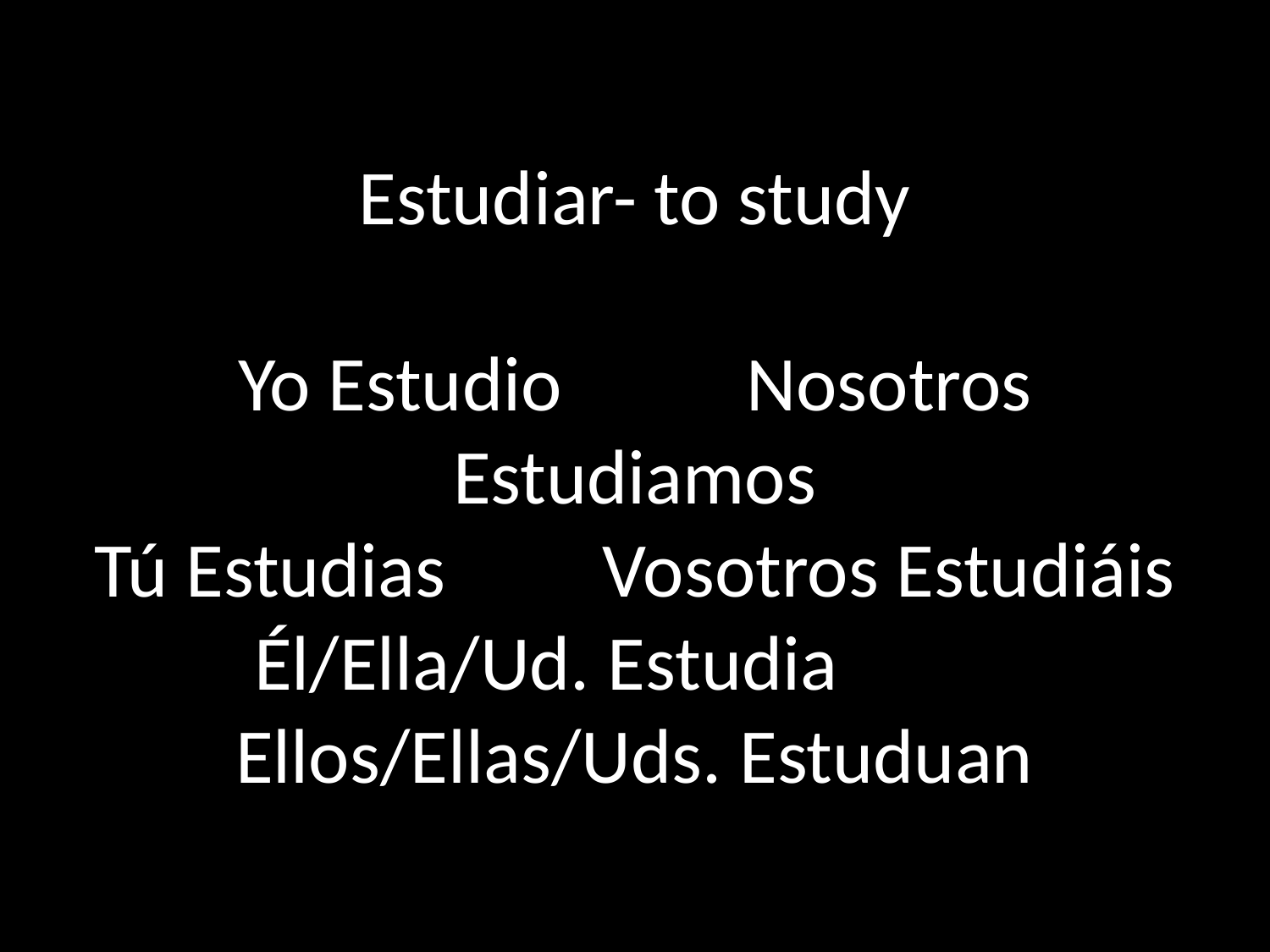

# Estudiar- to study Yo Estudio		Nosotros Estudiamos Tú Estudias 		Vosotros Estudiáis Él/Ella/Ud. Estudia Ellos/Ellas/Uds. Estuduan